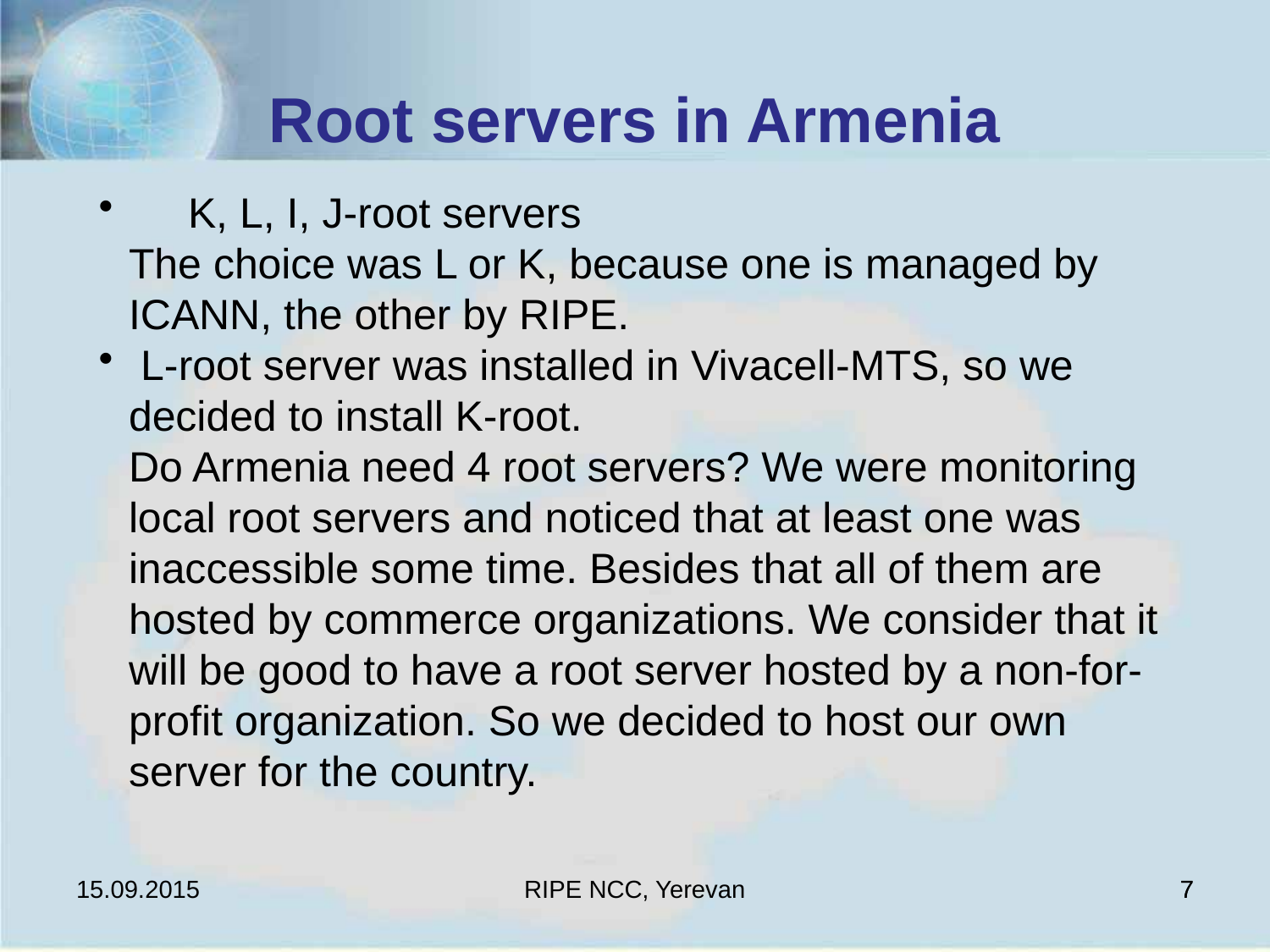

# Root servers in Armenia
     K, L, I, J-root servers
The choice was L or K, because one is managed by ICANN, the other by RIPE.
 L-root server was installed in Vivacell-MTS, so we decided to install K-root.
Do Armenia need 4 root servers? We were monitoring local root servers and noticed that at least one was inaccessible some time. Besides that all of them are hosted by commerce organizations. We consider that it will be good to have a root server hosted by a non-for-profit organization. So we decided to host our own server for the country.

15.09.2015
RIPE NCC, Yerevan
7
7